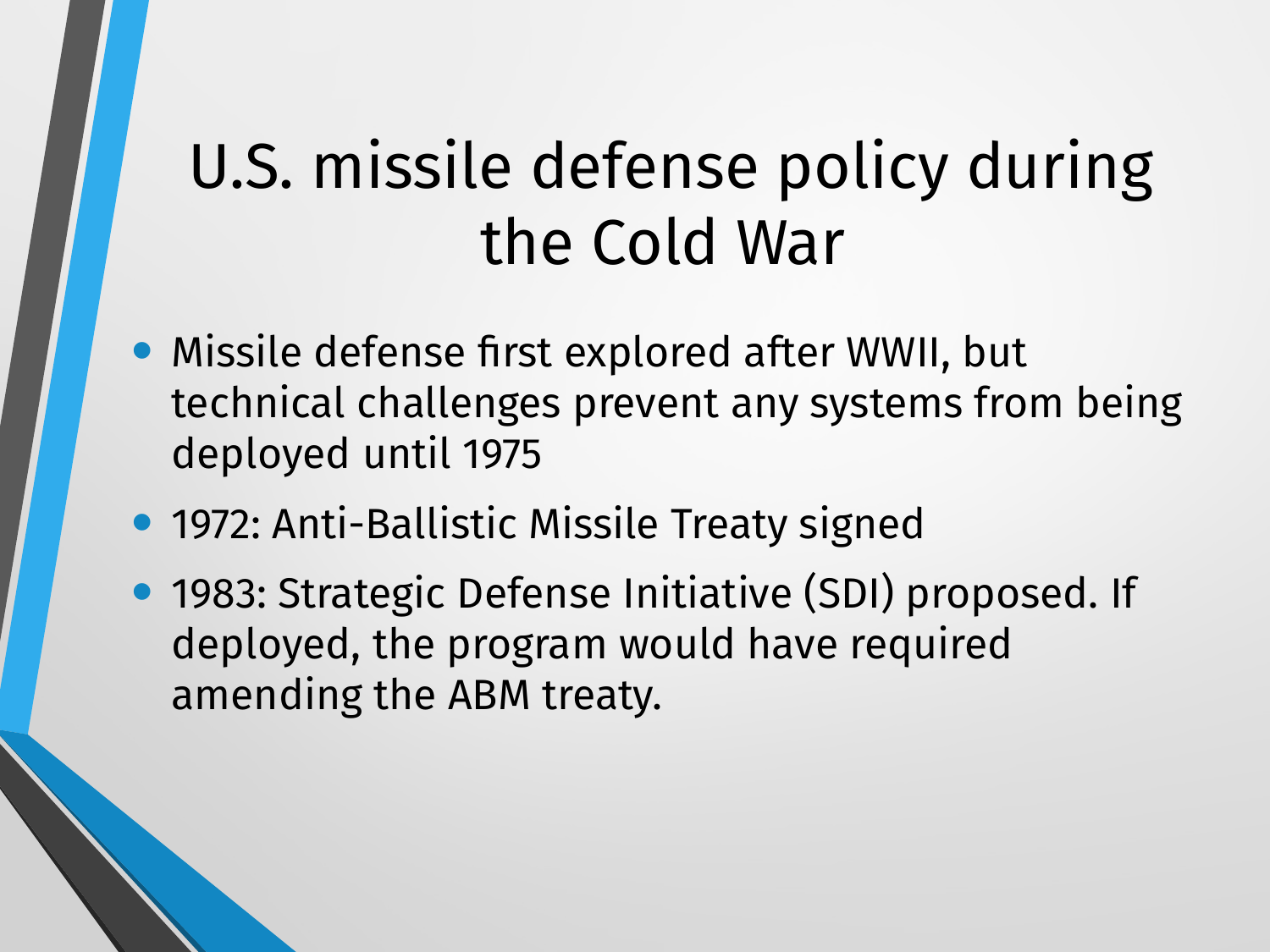

# U.S. missile defense policy during the Cold War
Missile defense first explored after WWII, but technical challenges prevent any systems from being deployed until 1975
1972: Anti-Ballistic Missile Treaty signed
1983: Strategic Defense Initiative (SDI) proposed. If deployed, the program would have required amending the ABM treaty.